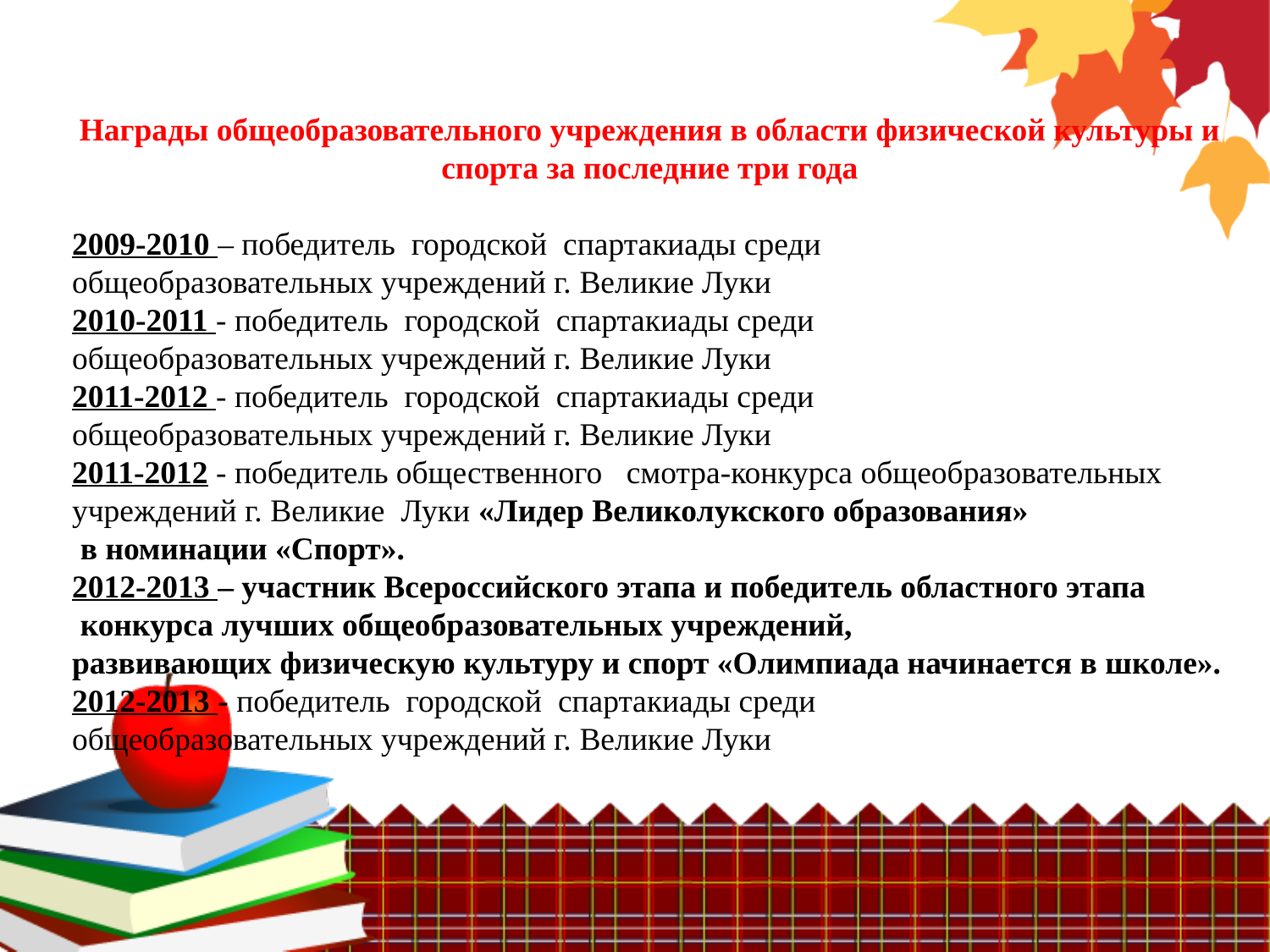

Награды общеобразовательного учреждения в области физической культуры и спорта за последние три года

2009-2010 – победитель  городской  спартакиады среди
общеобразовательных учреждений г. Великие Луки
2010-2011 - победитель  городской  спартакиады среди
общеобразовательных учреждений г. Великие Луки
2011-2012 - победитель  городской  спартакиады среди
общеобразовательных учреждений г. Великие Луки
2011-2012 - победитель общественного   смотра-конкурса общеобразовательных учреждений г. Великие  Луки «Лидер Великолукского образования»
 в номинации «Спорт».
2012-2013 – участник Всероссийского этапа и победитель областного этапа
 конкурса лучших общеобразовательных учреждений,
развивающих физическую культуру и спорт «Олимпиада начинается в школе».
2012-2013 - победитель  городской  спартакиады среди
общеобразовательных учреждений г. Великие Луки